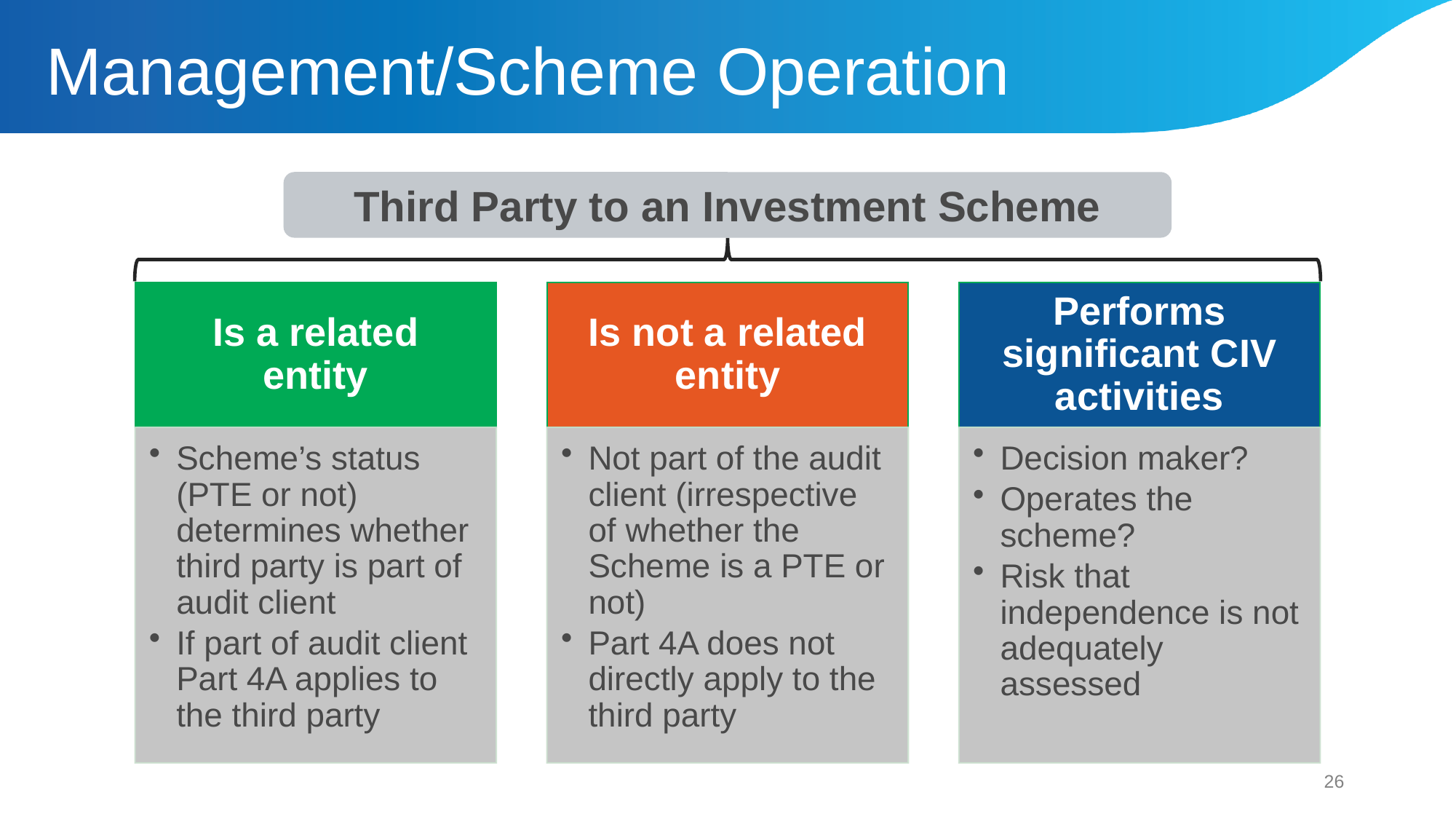

# Management/Scheme Operation
Is a related entity
Scheme’s status (PTE or not) determines whether third party is part of audit client
If part of audit client Part 4A applies to the third party
Is not a related entity
Not part of the audit client (irrespective of whether the Scheme is a PTE or not)
Part 4A does not directly apply to the third party
Performs significant CIV activities
Decision maker?
Operates the scheme?
Risk that independence is not adequately assessed
Third Party to an Investment Scheme
26